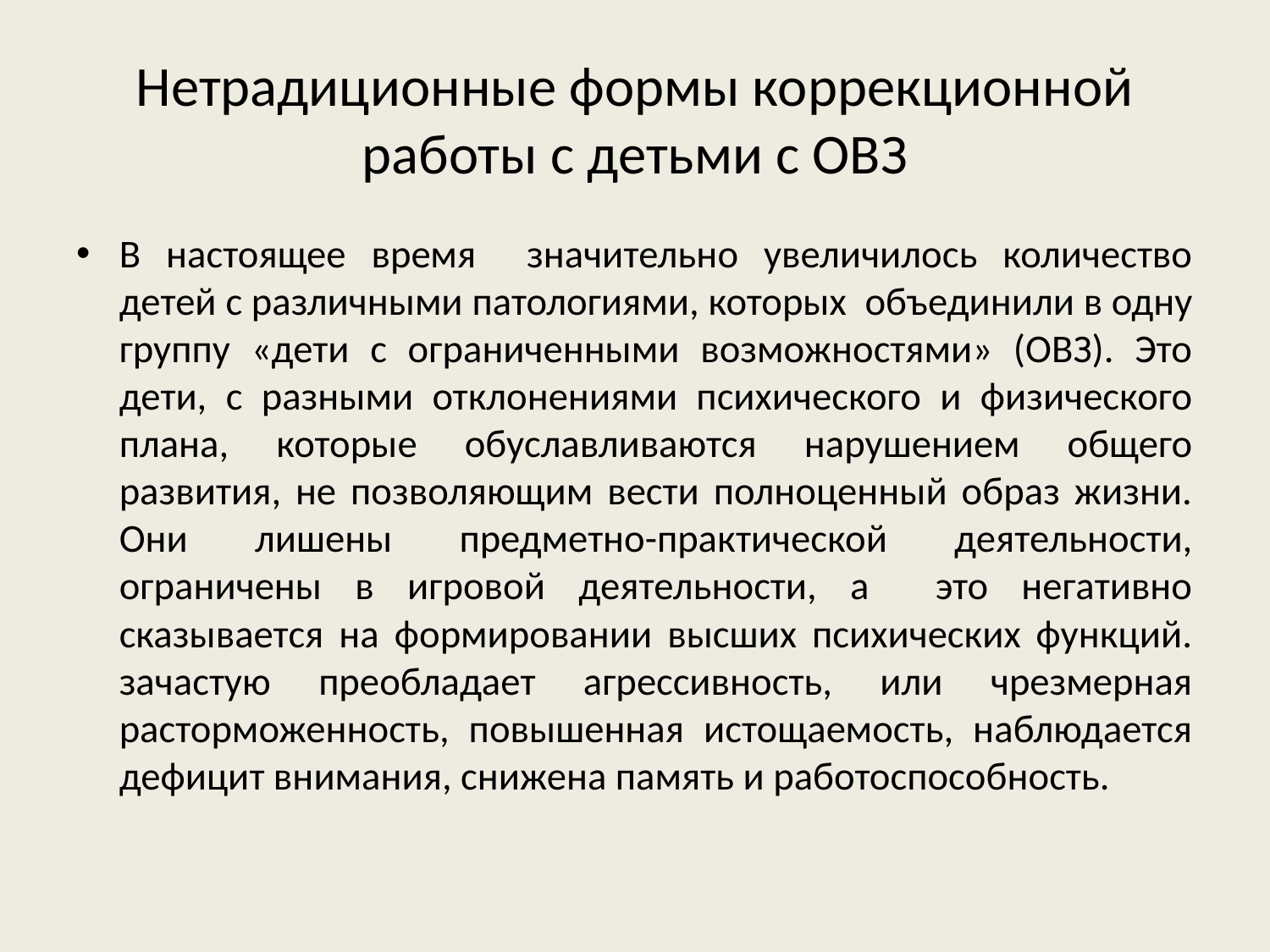

# Нетрадиционные формы коррекционной работы с детьми с ОВЗ
В настоящее время  значительно увеличилось количество детей с различными патологиями, которых  объединили в одну группу «дети с ограниченными возможностями» (ОВЗ). Это дети, с разными отклонениями психического и физического плана, которые обуславливаются нарушением общего развития, не позволяющим вести полноценный образ жизни. Они лишены предметно-практической деятельности, ограничены в игровой деятельности, а  это негативно сказывается на формировании высших психических функций. зачастую преобладает агрессивность, или чрезмерная расторможенность, повышенная истощаемость, наблюдается дефицит внимания, снижена память и работоспособность.